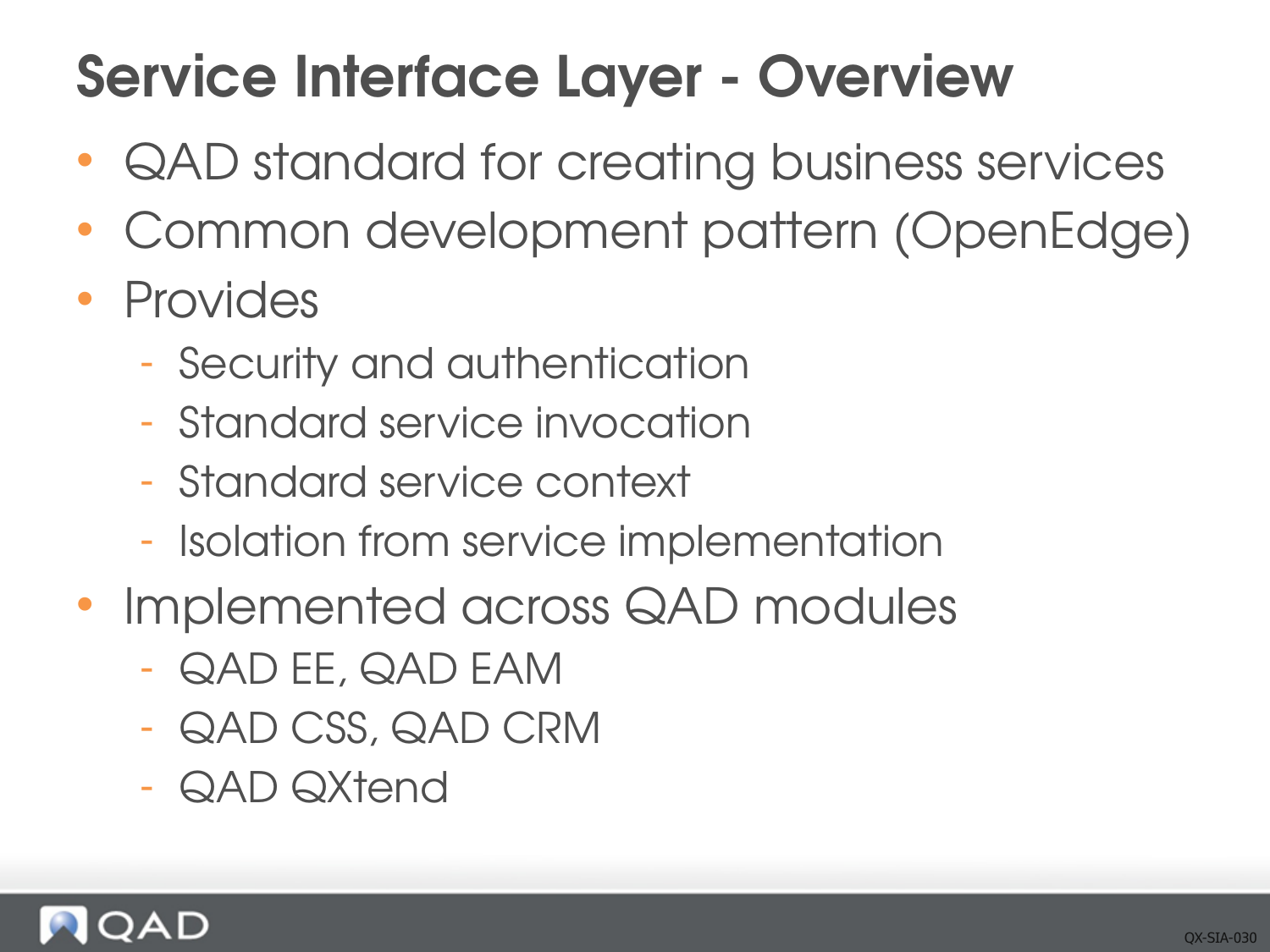

# Service Interface Layer - Overview
QAD standard for creating business services
Common development pattern (OpenEdge)
Provides
Security and authentication
Standard service invocation
Standard service context
Isolation from service implementation
Implemented across QAD modules
QAD EE, QAD EAM
QAD CSS, QAD CRM
QAD QXtend
QX-SIA-030